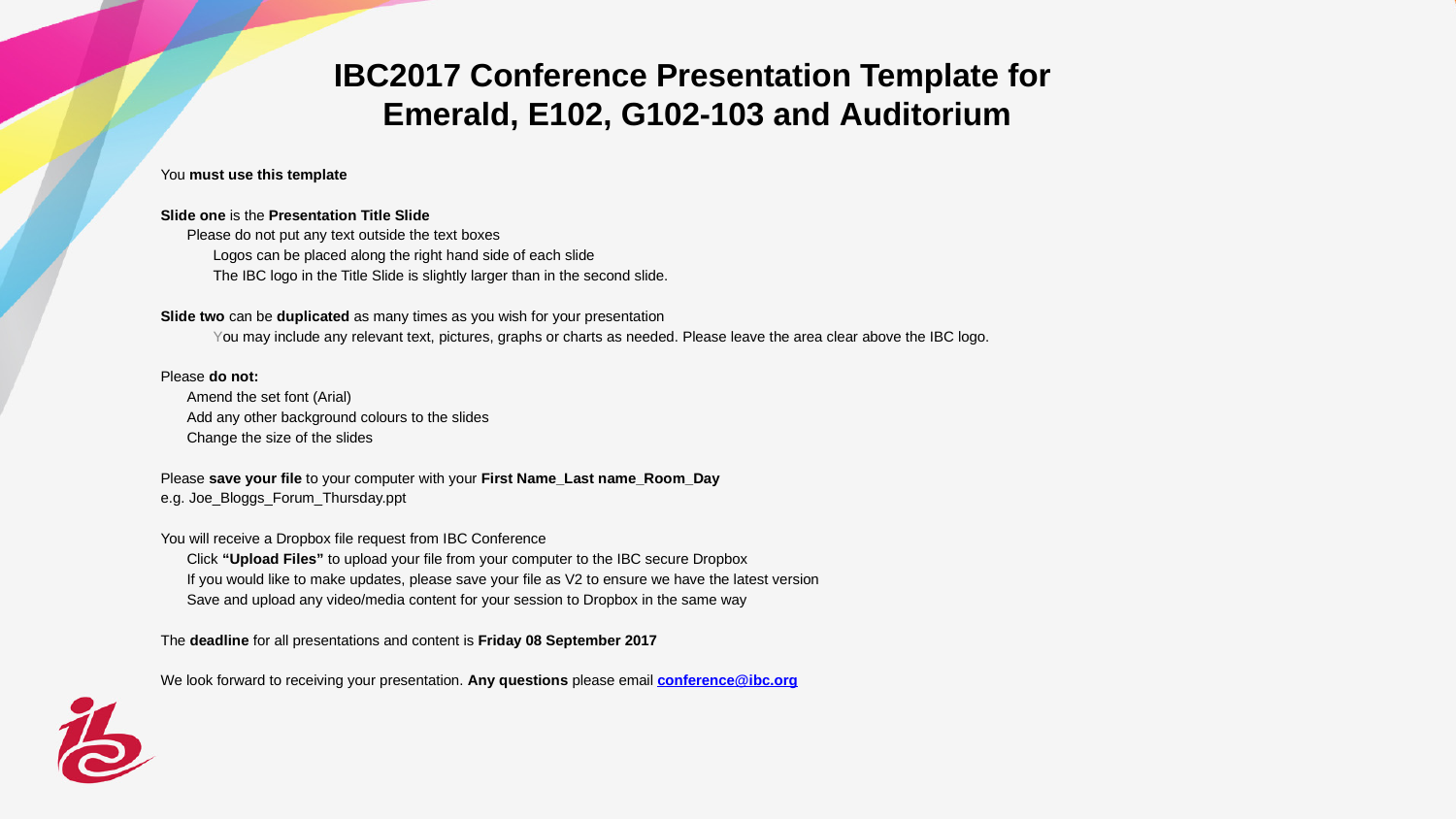

# IBC2017 Conference Presentation Template for Emerald, E102, G102-103 and Auditorium
You must use this template

Slide one is the Presentation Title Slide
	Please do not put any text outside the text boxes
Logos can be placed along the right hand side of each slide
The IBC logo in the Title Slide is slightly larger than in the second slide.

Slide two can be duplicated as many times as you wish for your presentation
You may include any relevant text, pictures, graphs or charts as needed. Please leave the area clear above the IBC logo.

Please do not:
	Amend the set font (Arial)
	Add any other background colours to the slides
	Change the size of the slides

Please save your file to your computer with your First Name_Last name_Room_Day
e.g. Joe_Bloggs_Forum_Thursday.ppt

You will receive a Dropbox file request from IBC Conference
	Click “Upload Files” to upload your file from your computer to the IBC secure Dropbox
	If you would like to make updates, please save your file as V2 to ensure we have the latest version
	Save and upload any video/media content for your session to Dropbox in the same way

The deadline for all presentations and content is Friday 08 September 2017

We look forward to receiving your presentation. Any questions please email conference@ibc.org